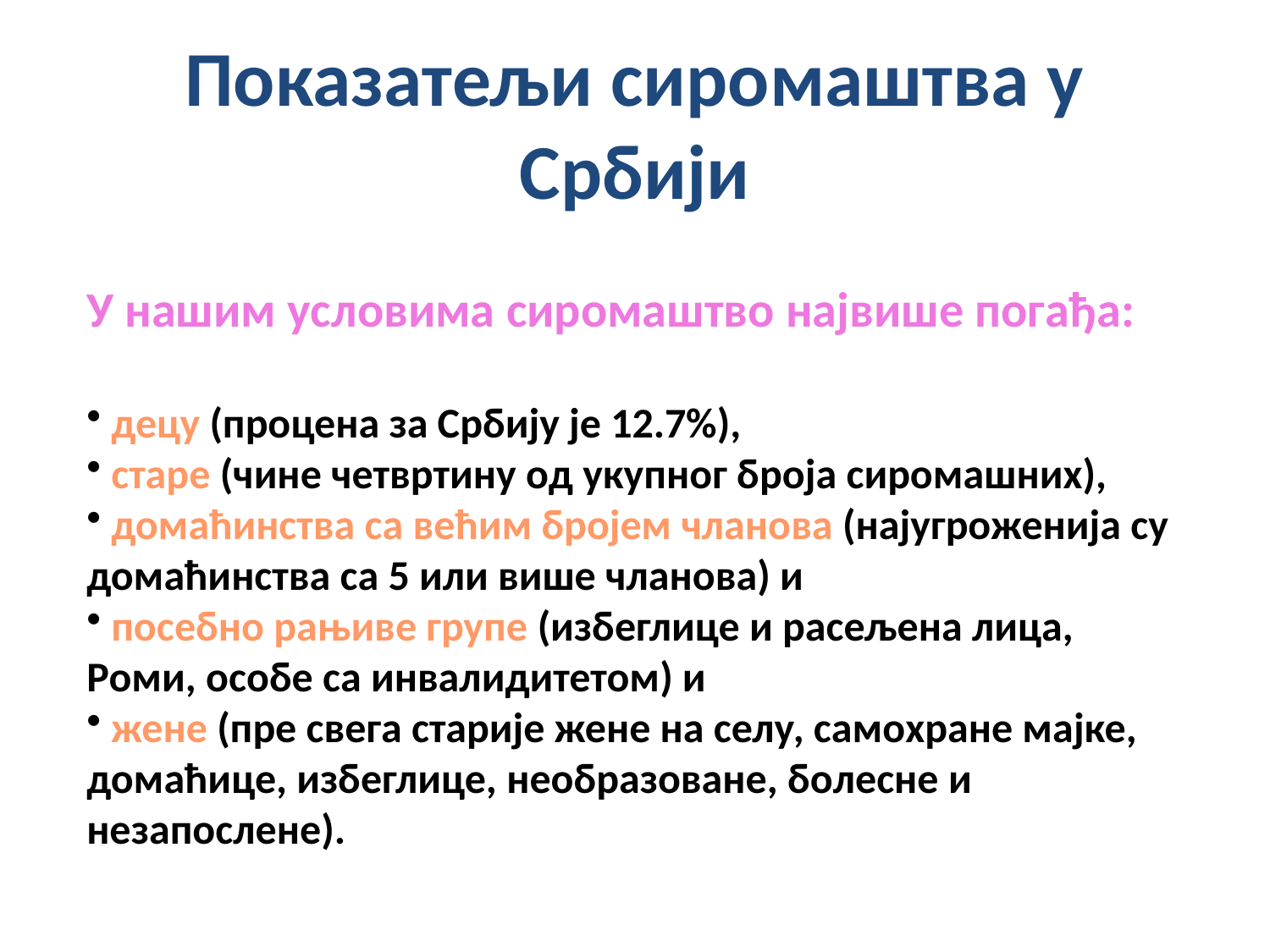

Показатељи сиромаштва у Србији
У нашим условима сиромаштво највише погађа:

 децу (процена за Србију је 12.7%),
 старе (чине четвртину од укупног броја сиромашних),
 домаћинства са већим бројем чланова (најугроженија су домаћинства са 5 или више чланова) и
 посебно рањиве групе (избеглице и расељена лица, Роми, особе са инвалидитетом) и
 жене (пре свега старије жене на селу, самохране мајке, домаћице, избеглице, необразоване, болесне и незапослене).